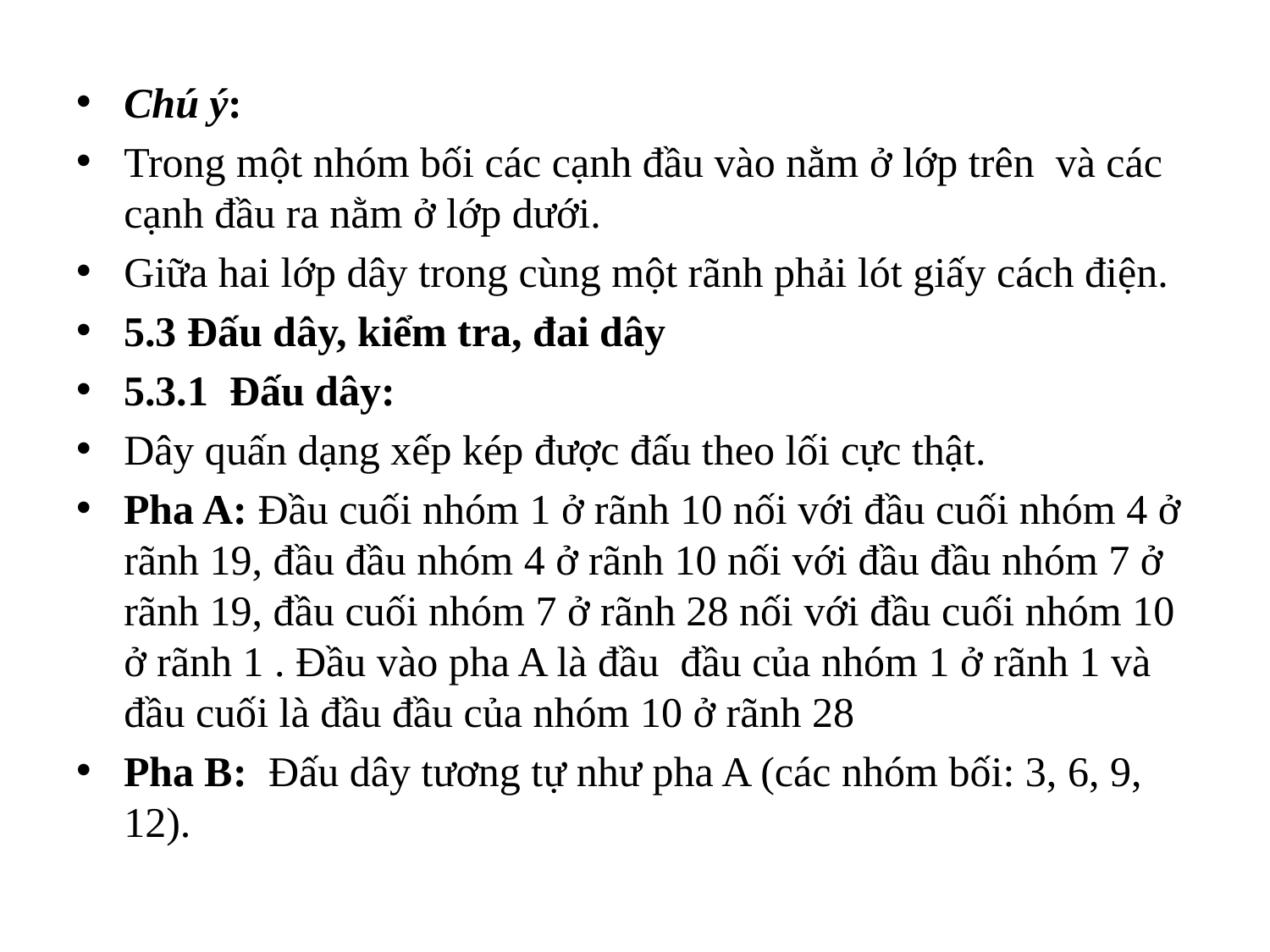

Chú ý:
Trong một nhóm bối các cạnh đầu vào nằm ở lớp trên  và các cạnh đầu ra nằm ở lớp dưới.
Giữa hai lớp dây trong cùng một rãnh phải lót giấy cách điện.
5.3 Đấu dây, kiểm tra, đai dây
5.3.1  Đấu dây:
Dây quấn dạng xếp kép được đấu theo lối cực thật.
Pha A: Đầu cuối nhóm 1 ở rãnh 10 nối với đầu cuối nhóm 4 ở rãnh 19, đầu đầu nhóm 4 ở rãnh 10 nối với đầu đầu nhóm 7 ở rãnh 19, đầu cuối nhóm 7 ở rãnh 28 nối với đầu cuối nhóm 10 ở rãnh 1 . Đầu vào pha A là đầu  đầu của nhóm 1 ở rãnh 1 và đầu cuối là đầu đầu của nhóm 10 ở rãnh 28
Pha B:  Đấu dây tương tự như pha A (các nhóm bối: 3, 6, 9, 12).